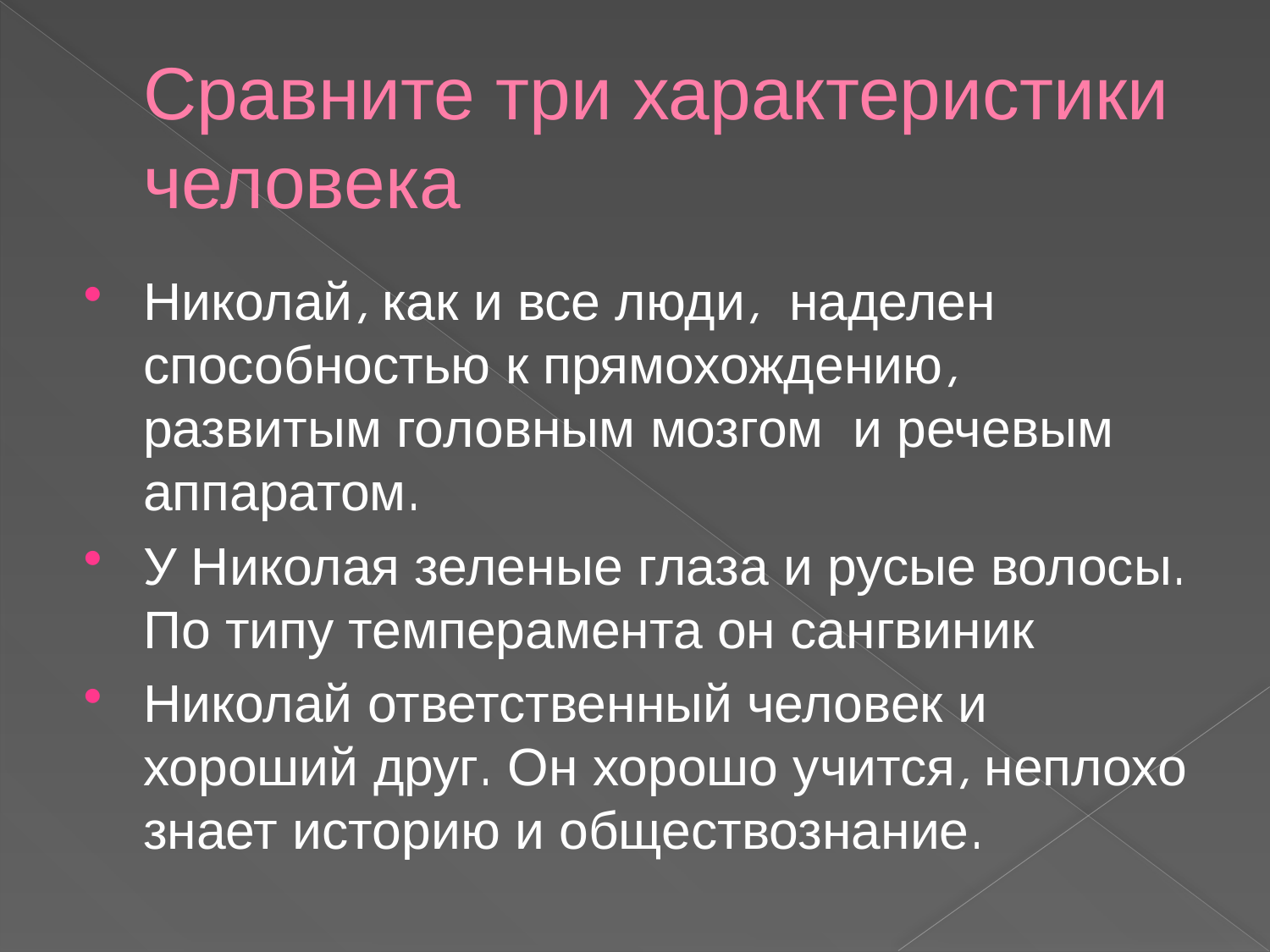

# Сравните три характеристики человека
Николай, как и все люди,  наделен способностью к прямохождению,  развитым головным мозгом  и речевым аппаратом.
У Николая зеленые глаза и русые волосы. По типу темперамента он сангвиник
Николай ответственный человек и хороший друг. Он хорошо учится, неплохо знает историю и обществознание.